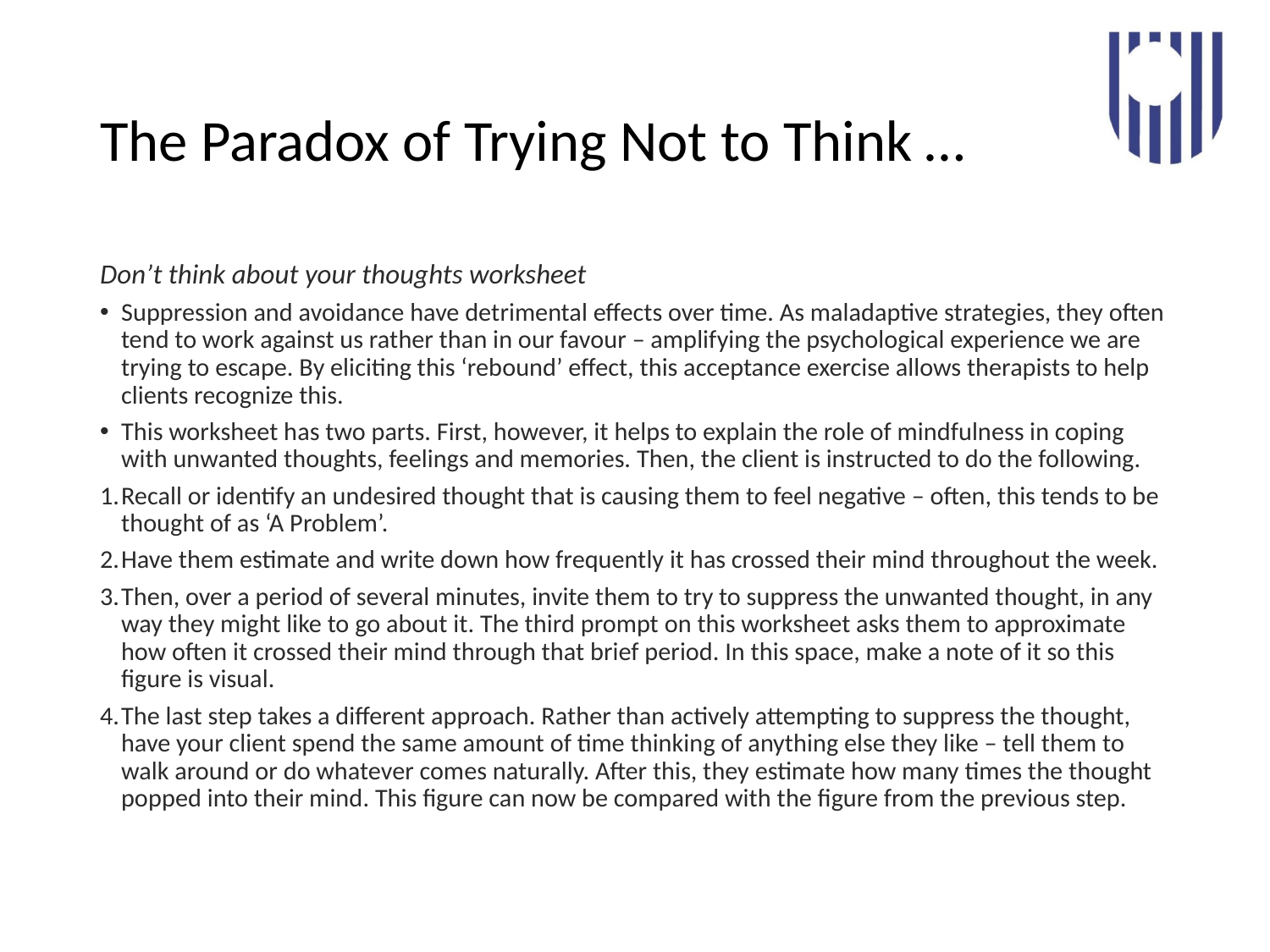

# The Paradox of Trying Not to Think …
Don’t think about your thoughts worksheet
Suppression and avoidance have detrimental effects over time. As maladaptive strategies, they often tend to work against us rather than in our favour – amplifying the psychological experience we are trying to escape. By eliciting this ‘rebound’ effect, this acceptance exercise allows therapists to help clients recognize this.
This worksheet has two parts. First, however, it helps to explain the role of mindfulness in coping with unwanted thoughts, feelings and memories. Then, the client is instructed to do the following.
Recall or identify an undesired thought that is causing them to feel negative – often, this tends to be thought of as ‘A Problem’.
Have them estimate and write down how frequently it has crossed their mind throughout the week.
Then, over a period of several minutes, invite them to try to suppress the unwanted thought, in any way they might like to go about it. The third prompt on this worksheet asks them to approximate how often it crossed their mind through that brief period. In this space, make a note of it so this figure is visual.
The last step takes a different approach. Rather than actively attempting to suppress the thought, have your client spend the same amount of time thinking of anything else they like – tell them to walk around or do whatever comes naturally. After this, they estimate how many times the thought popped into their mind. This figure can now be compared with the figure from the previous step.